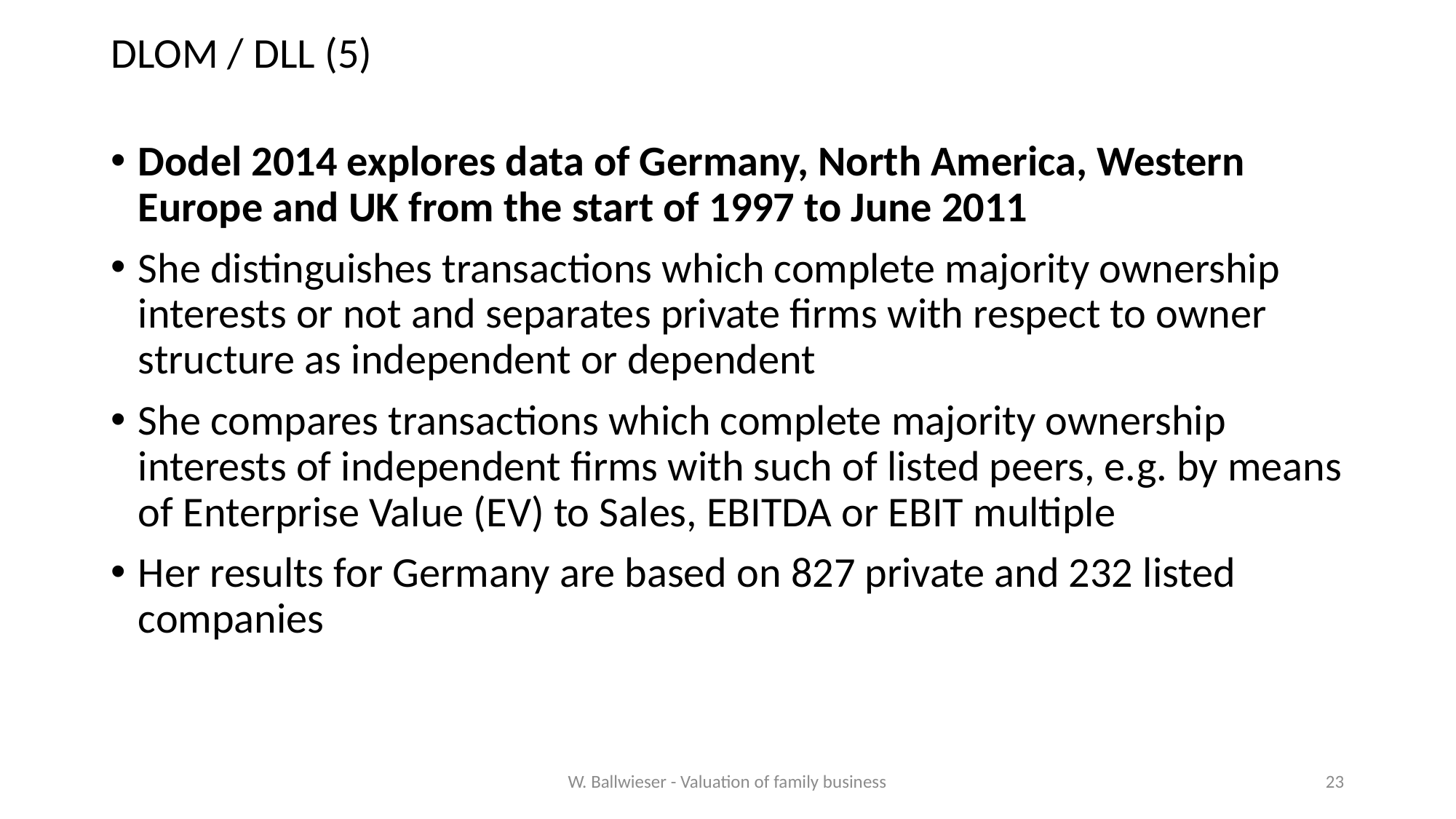

# DLOM / DLL (5)
Dodel 2014 explores data of Germany, North America, Western Europe and UK from the start of 1997 to June 2011
She distinguishes transactions which complete majority ownership interests or not and separates private firms with respect to owner structure as independent or dependent
She compares transactions which complete majority ownership interests of independent firms with such of listed peers, e.g. by means of Enterprise Value (EV) to Sales, EBITDA or EBIT multiple
Her results for Germany are based on 827 private and 232 listed companies

W. Ballwieser - Valuation of family business
23